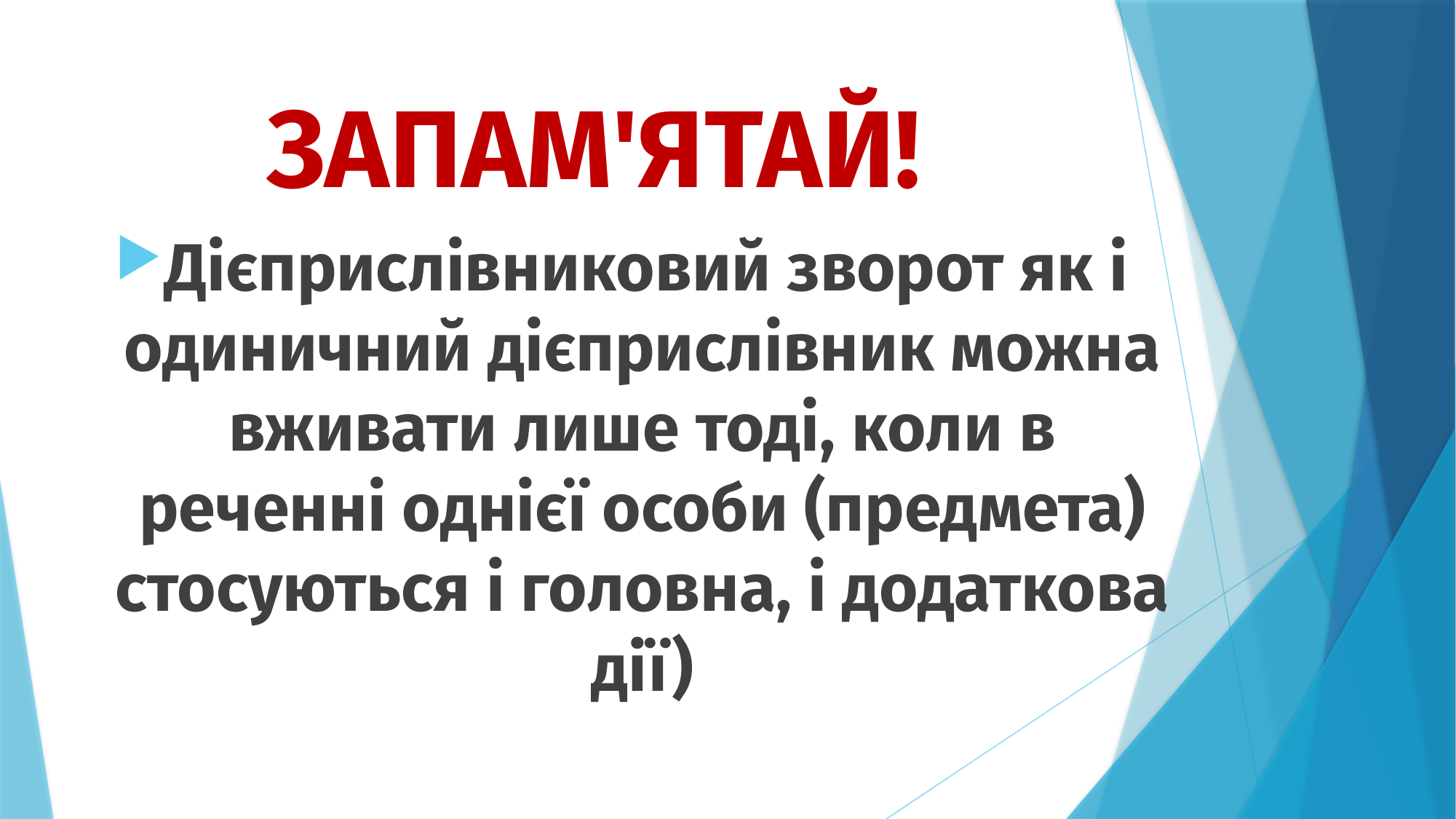

# ЗАПАМ'ЯТАЙ!
Дієприслівниковий зворот як і одиничний дієприслівник можна вживати лише тоді, коли в реченні однієї особи (предмета) стосуються і головна, і додаткова дії)